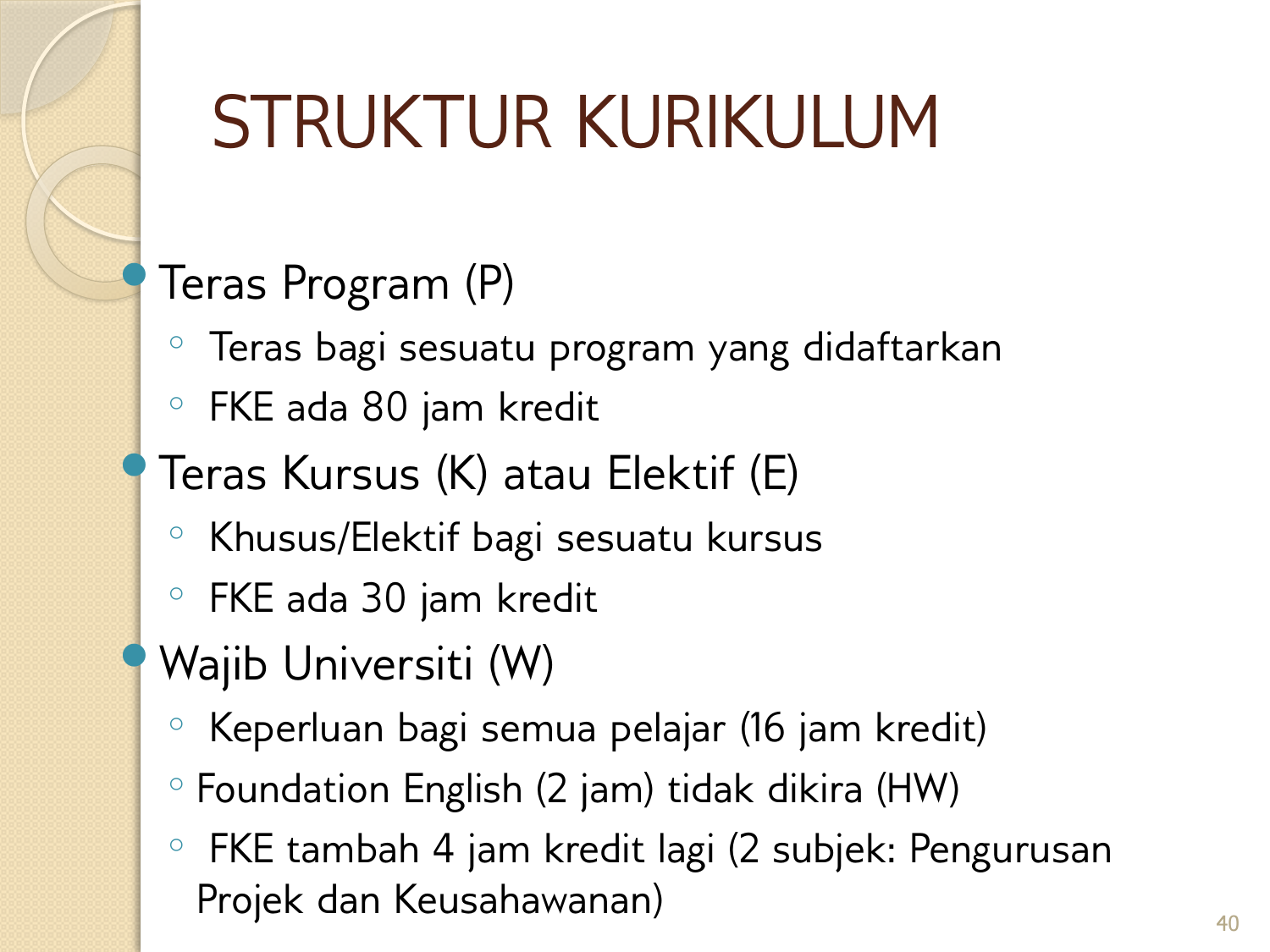

# STRUKTUR KURIKULUM
Teras Program (P)
 Teras bagi sesuatu program yang didaftarkan
 FKE ada 80 jam kredit
Teras Kursus (K) atau Elektif (E)
 Khusus/Elektif bagi sesuatu kursus
 FKE ada 30 jam kredit
Wajib Universiti (W)
 Keperluan bagi semua pelajar (16 jam kredit)
Foundation English (2 jam) tidak dikira (HW)
 FKE tambah 4 jam kredit lagi (2 subjek: Pengurusan Projek dan Keusahawanan)
40